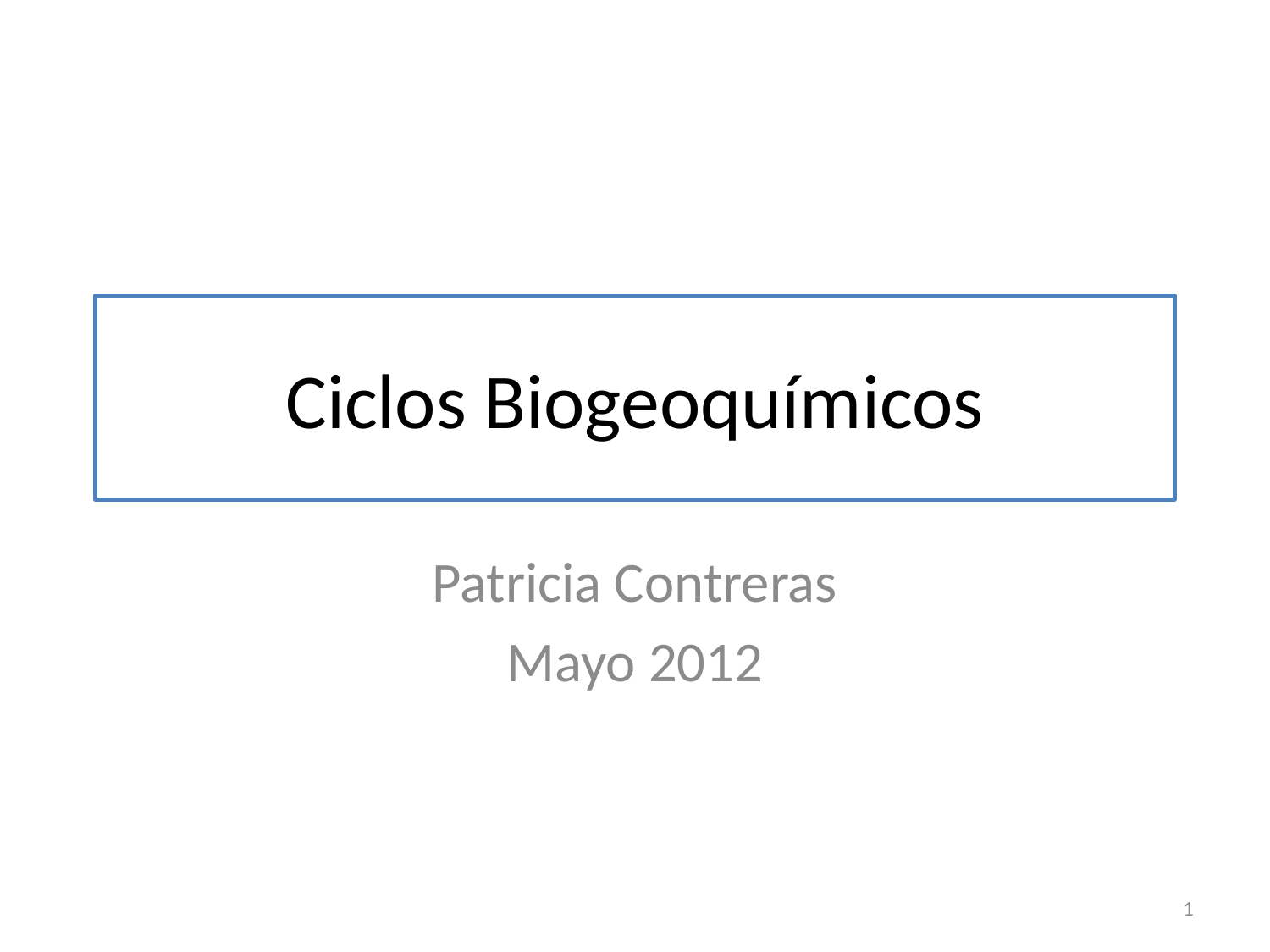

# Ciclos Biogeoquímicos
Patricia Contreras
Mayo 2012
1